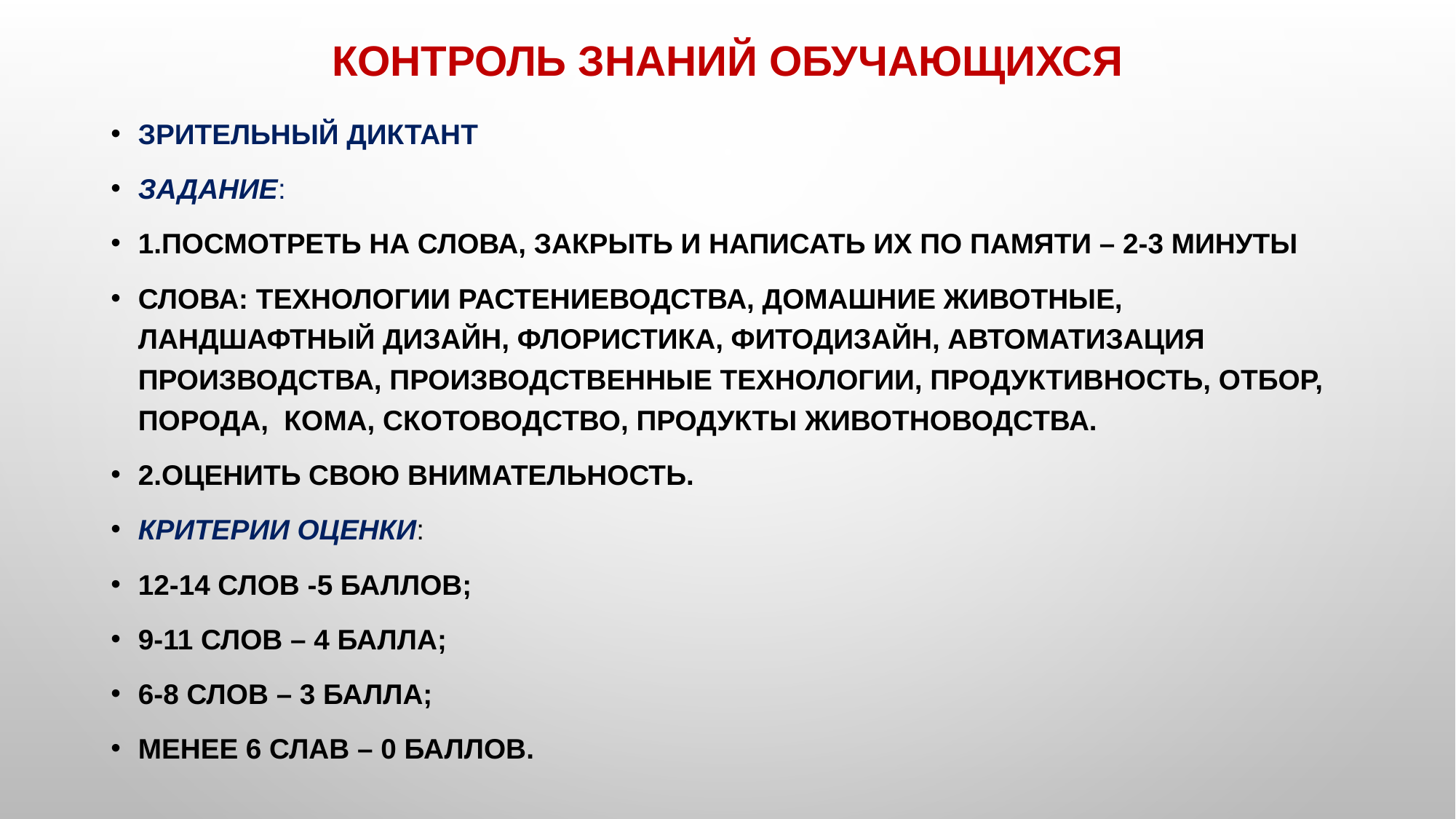

# Контроль знаний обучающихся
Зрительный диктант
Задание:
1.Посмотреть на слова, закрыть и написать их по памяти – 2-3 минуты
Слова: технологии растениеводства, домашние животные, ландшафтный дизайн, флористика, фитодизайн, автоматизация производства, производственные технологии, продуктивность, отбор, порода,  кома, скотоводство, продукты животноводства.
2.Оценить свою внимательность.
Критерии оценки:
12-14 слов -5 баллов;
9-11 слов – 4 балла;
6-8 слов – 3 балла;
Менее 6 слав – 0 баллов.